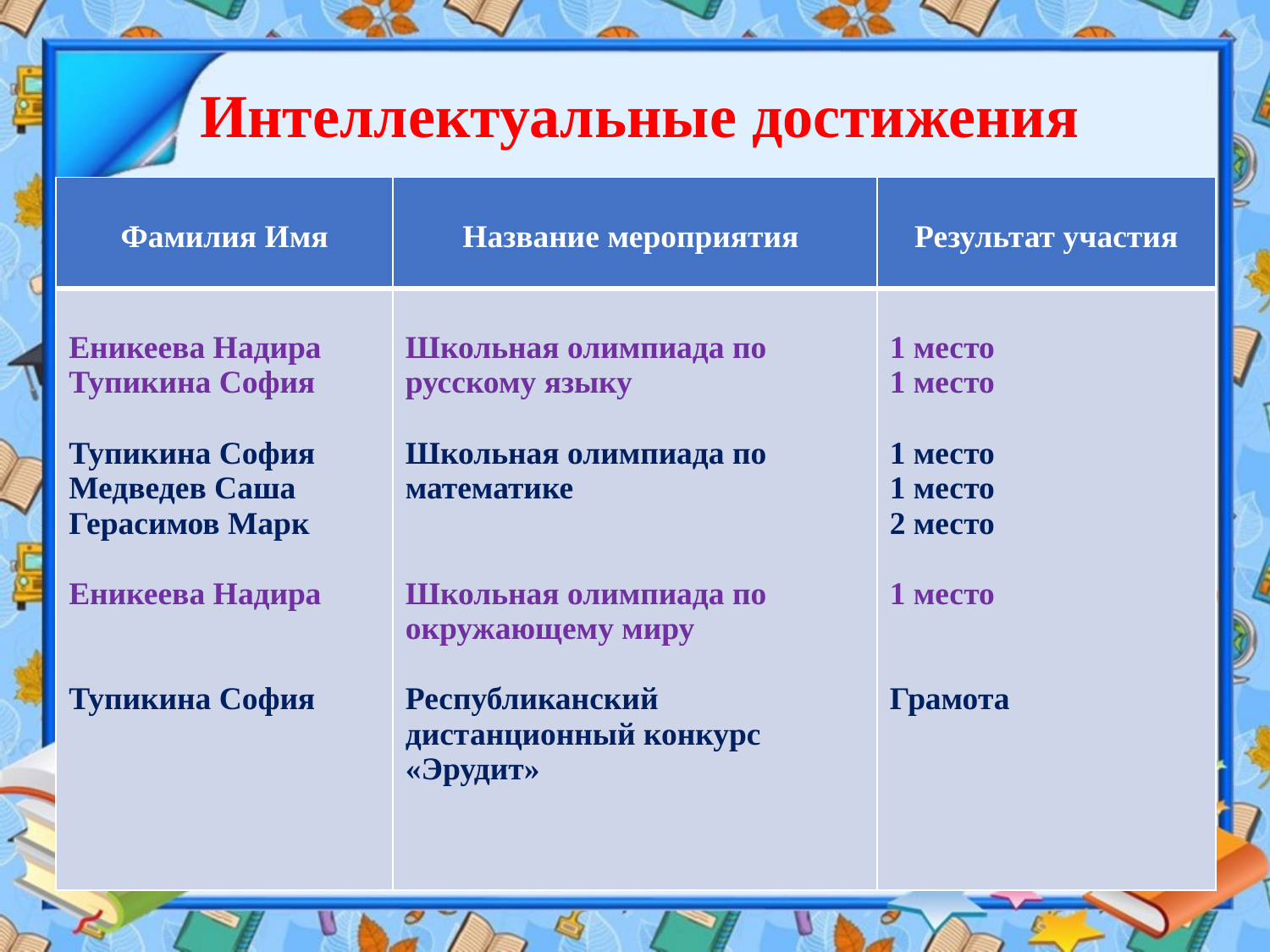

# Интеллектуальные достижения
| Фамилия Имя | Название мероприятия | Результат участия |
| --- | --- | --- |
| Еникеева Надира Тупикина София Тупикина София Медведев Саша Герасимов Марк Еникеева Надира Тупикина София | Школьная олимпиада по русскому языку Школьная олимпиада по математике Школьная олимпиада по окружающему миру Республиканский дистанционный конкурс «Эрудит» | 1 место 1 место 1 место 1 место 2 место 1 место Грамота |